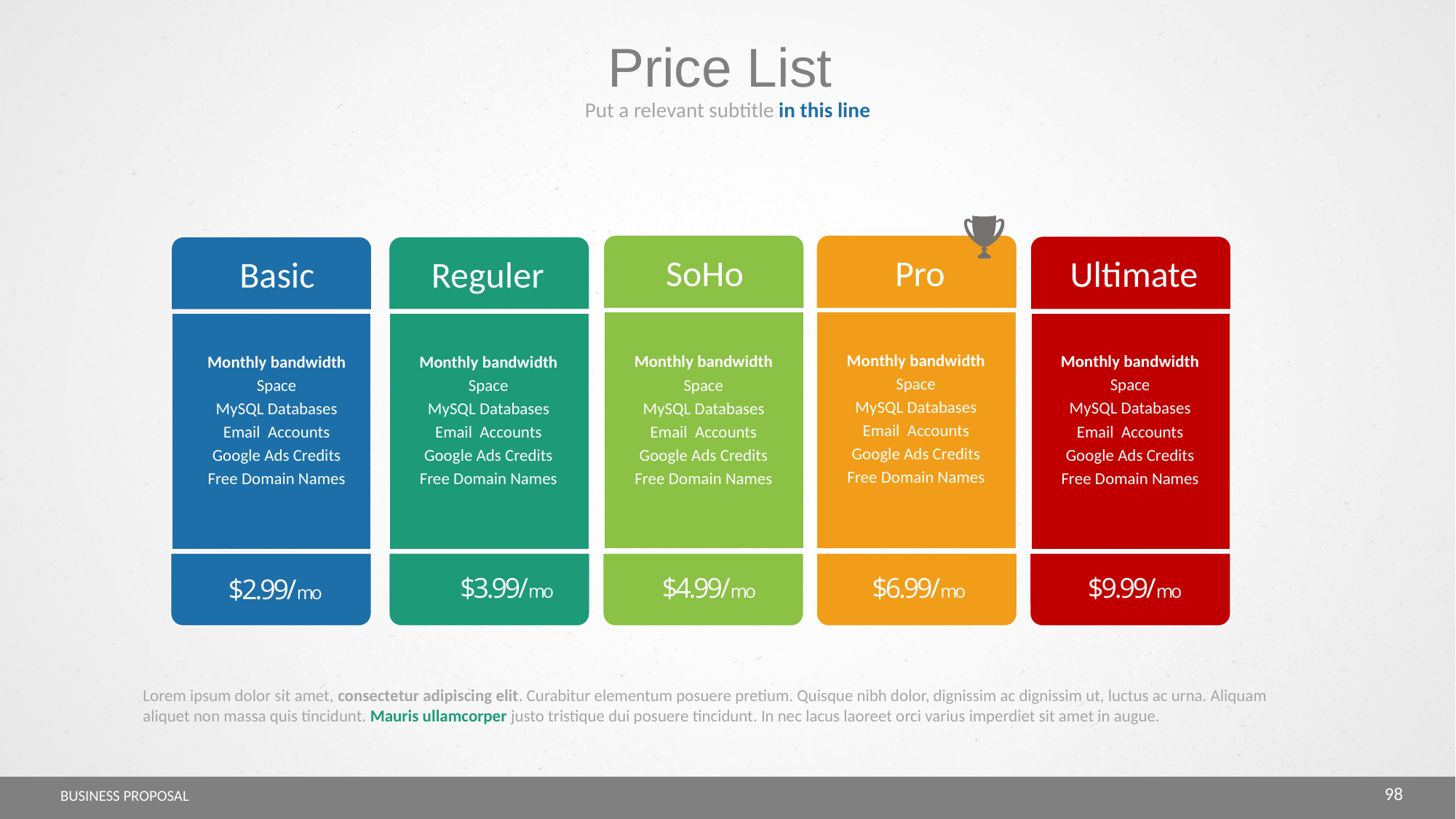

Price List
Put a relevant subtitle in this line

SoHo
Monthly bandwidth
Space
MySQL Databases
Email  Accounts
Google Ads Credits
Free Domain Names

Pro
Monthly bandwidth
Space
MySQL Databases
Email  Accounts
Google Ads Credits
Free Domain Names

Ultimate
Monthly bandwidth
Space
MySQL Databases
Email  Accounts
Google Ads Credits
Free Domain Names

Basic
Monthly bandwidth
Space
MySQL Databases
Email  Accounts
Google Ads Credits
Free Domain Names

Reguler
Monthly bandwidth
Space
MySQL Databases
Email  Accounts
Google Ads Credits
Free Domain Names

$9.99/mo
$6.99/mo
$4.99/mo
$3.99/mo
$2.99/mo
Lorem ipsum dolor sit amet, consectetur adipiscing elit. Curabitur elementum posuere pretium. Quisque nibh dolor, dignissim ac dignissim ut, luctus ac urna. Aliquam aliquet non massa quis tincidunt. Mauris ullamcorper justo tristique dui posuere tincidunt. In nec lacus laoreet orci varius imperdiet sit amet in augue.

98
BUSINESS PROPOSAL